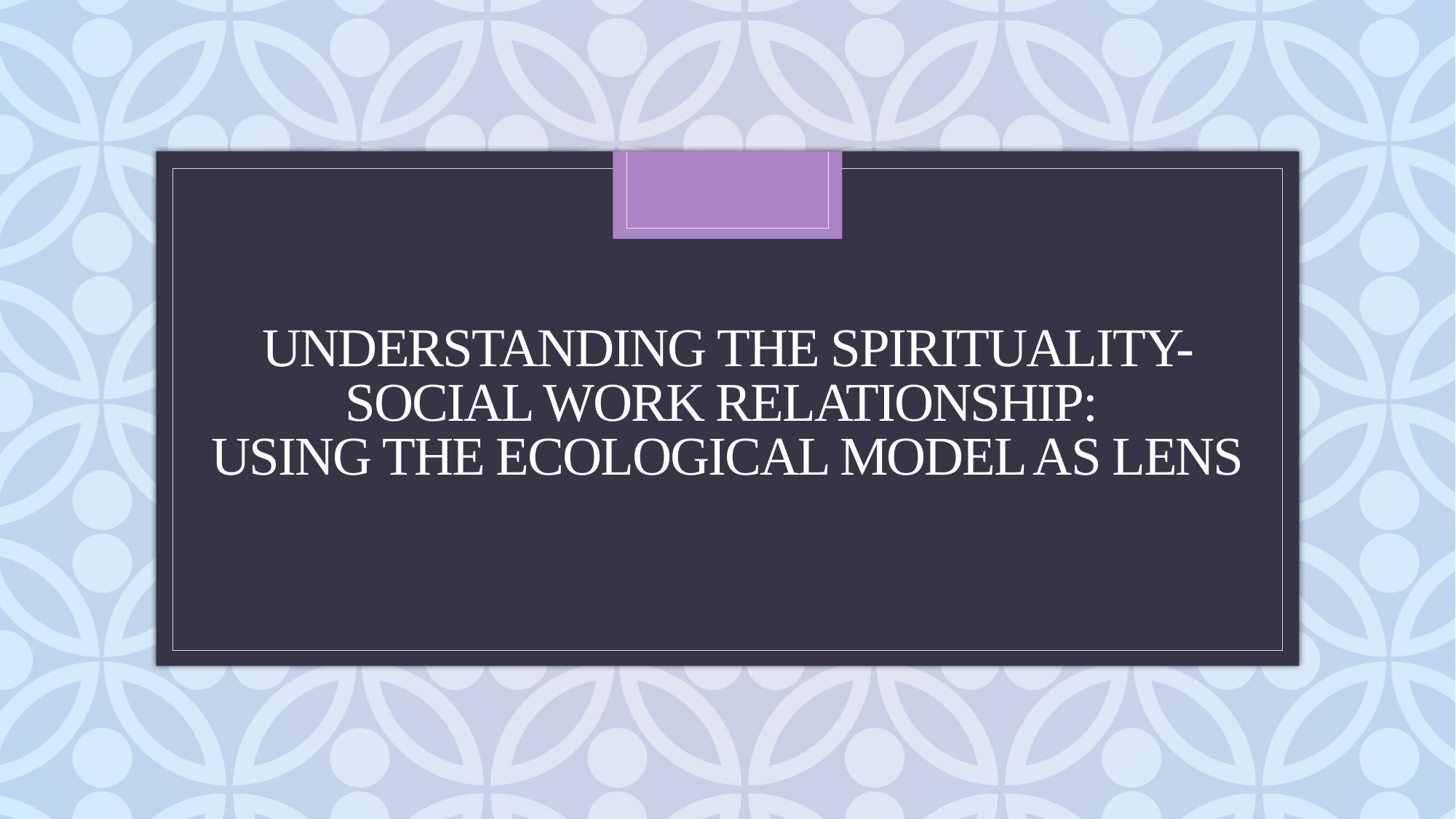

# Understanding the spirituality-social work relationship: using the ecological model as lens